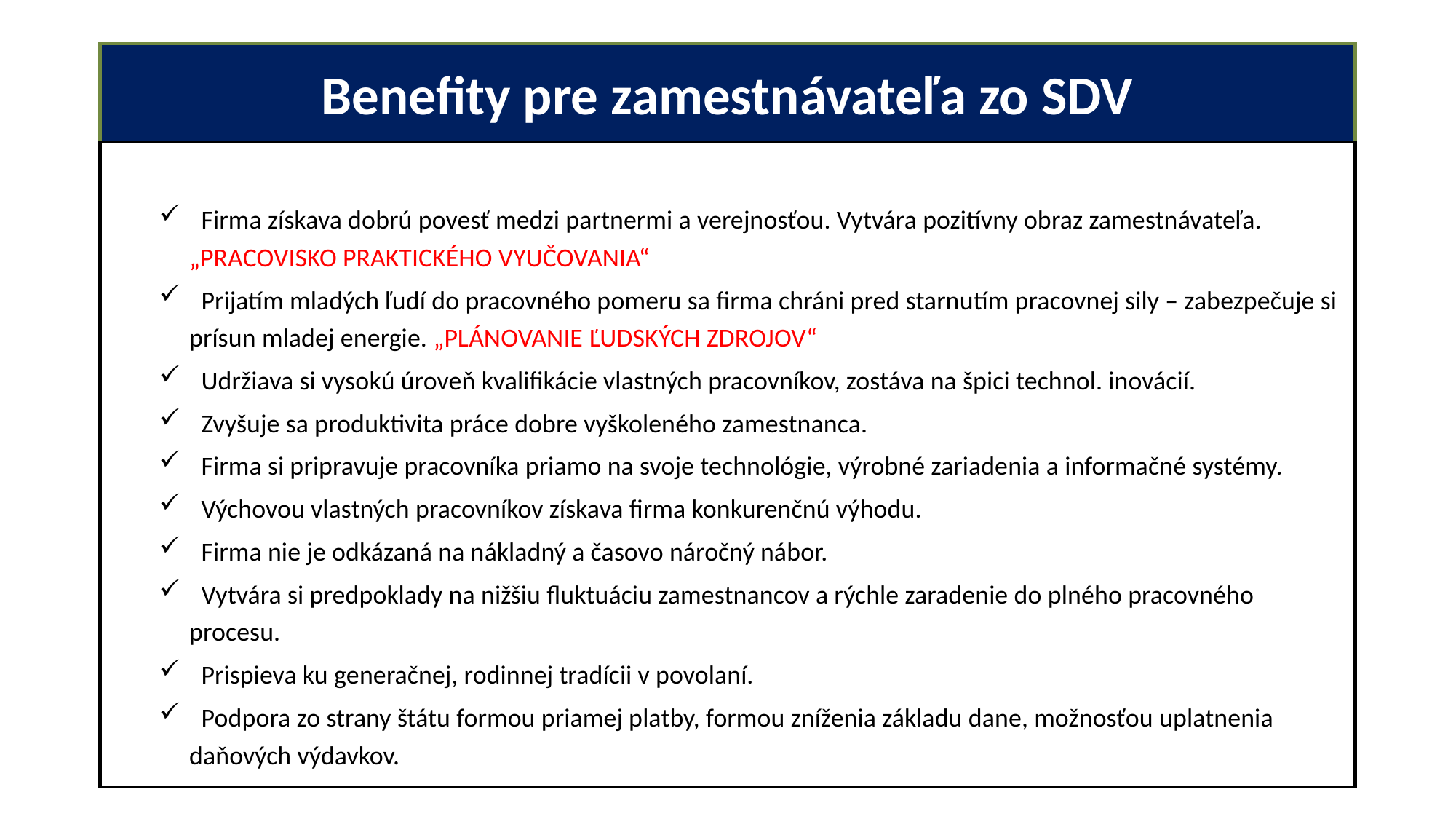

# Benefity pre zamestnávateľa zo SDV

  Firma získava dobrú povesť medzi partnermi a verejnosťou. Vytvára pozitívny obraz zamestnávateľa. „PRACOVISKO PRAKTICKÉHO VYUČOVANIA“
  Prijatím mladých ľudí do pracovného pomeru sa firma chráni pred starnutím pracovnej sily – zabezpečuje si prísun mladej energie. „PLÁNOVANIE ĽUDSKÝCH ZDROJOV“
  Udržiava si vysokú úroveň kvalifikácie vlastných pracovníkov, zostáva na špici technol. inovácií.
  Zvyšuje sa produktivita práce dobre vyškoleného zamestnanca.
  Firma si pripravuje pracovníka priamo na svoje technológie, výrobné zariadenia a informačné systémy.
  Výchovou vlastných pracovníkov získava firma konkurenčnú výhodu.
  Firma nie je odkázaná na nákladný a časovo náročný nábor.
  Vytvára si predpoklady na nižšiu fluktuáciu zamestnancov a rýchle zaradenie do plného pracovného procesu.
  Prispieva ku generačnej, rodinnej tradícii v povolaní.
  Podpora zo strany štátu formou priamej platby, formou zníženia základu dane, možnosťou uplatnenia daňových výdavkov.